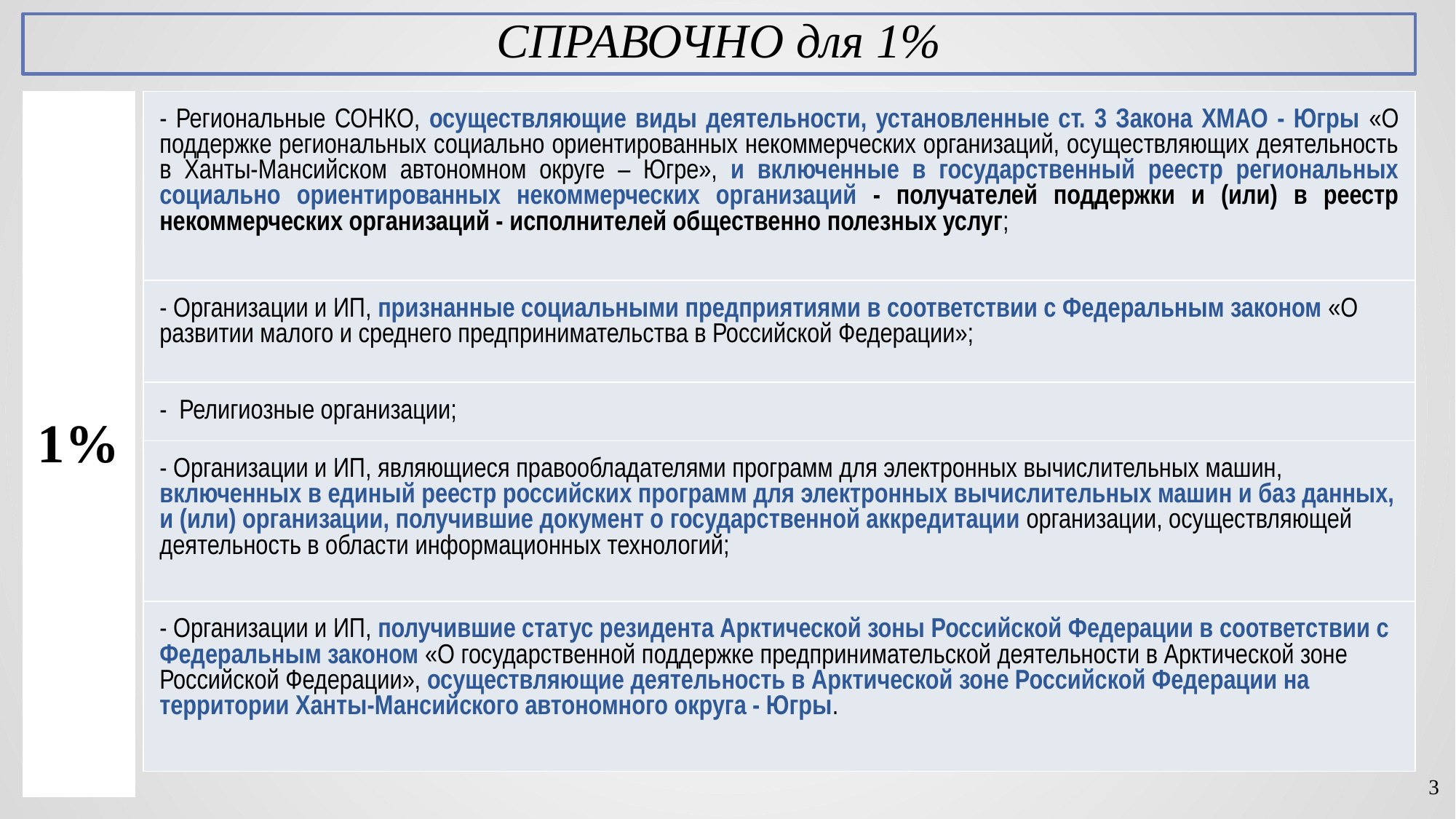

# СПРАВОЧНО для 1%
| 1% |
| --- |
| - Региональные СОНКО, осуществляющие виды деятельности, установленные ст. 3 Закона ХМАО - Югры «О поддержке региональных социально ориентированных некоммерческих организаций, осуществляющих деятельность в Ханты-Мансийском автономном округе – Югре», и включенные в государственный реестр региональных социально ориентированных некоммерческих организаций - получателей поддержки и (или) в реестр некоммерческих организаций - исполнителей общественно полезных услуг; |
| --- |
| - Организации и ИП, признанные социальными предприятиями в соответствии с Федеральным законом «О развитии малого и среднего предпринимательства в Российской Федерации»; |
| - Религиозные организации; |
| - Организации и ИП, являющиеся правообладателями программ для электронных вычислительных машин, включенных в единый реестр российских программ для электронных вычислительных машин и баз данных, и (или) организации, получившие документ о государственной аккредитации организации, осуществляющей деятельность в области информационных технологий; |
| - Организации и ИП, получившие статус резидента Арктической зоны Российской Федерации в соответствии с Федеральным законом «О государственной поддержке предпринимательской деятельности в Арктической зоне Российской Федерации», осуществляющие деятельность в Арктической зоне Российской Федерации на территории Ханты-Мансийского автономного округа - Югры. |

3